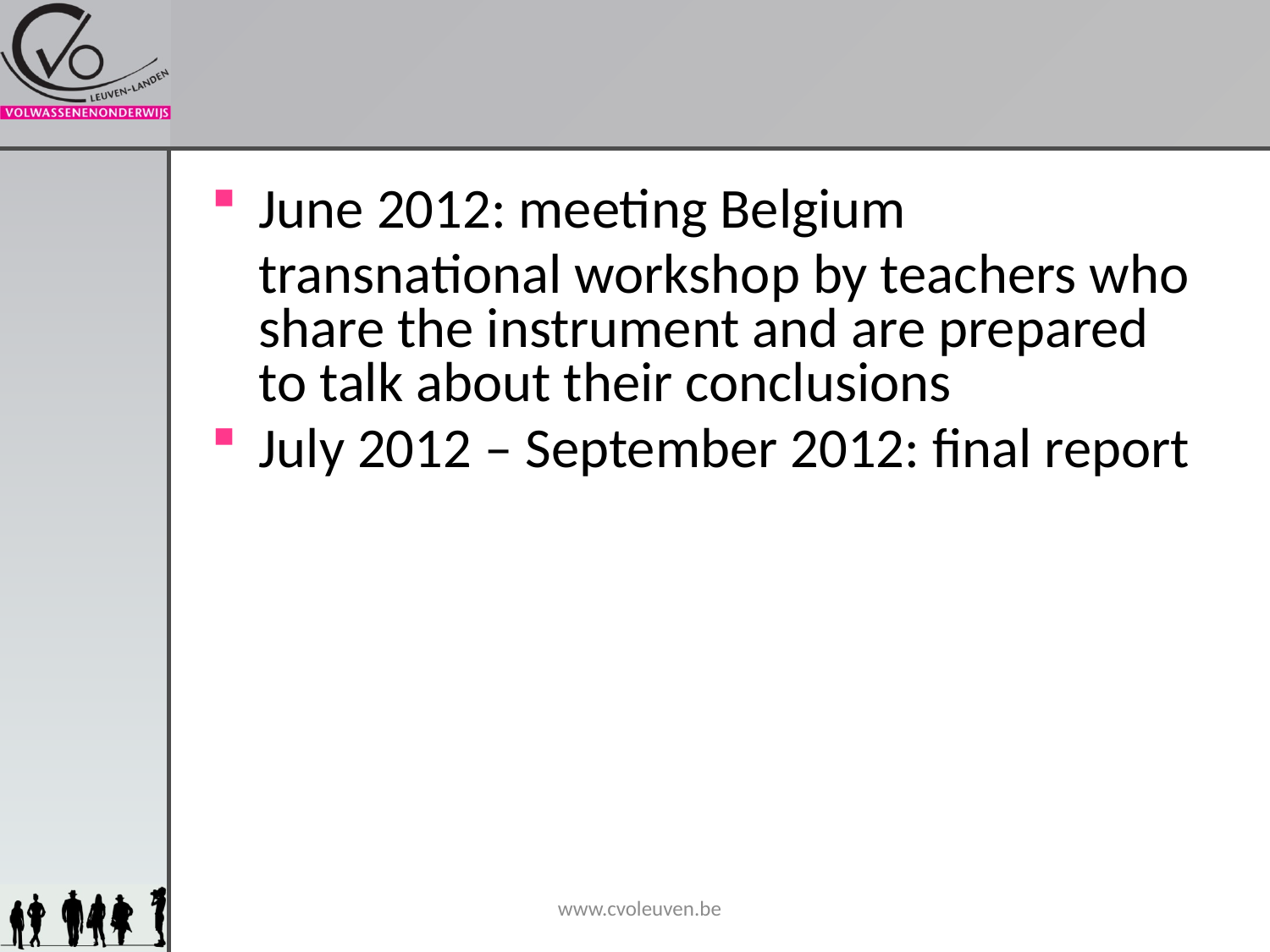

#
June 2012: meeting Belgium
	transnational workshop by teachers who share the instrument and are prepared to talk about their conclusions
July 2012 – September 2012: final report

www.cvoleuven.be